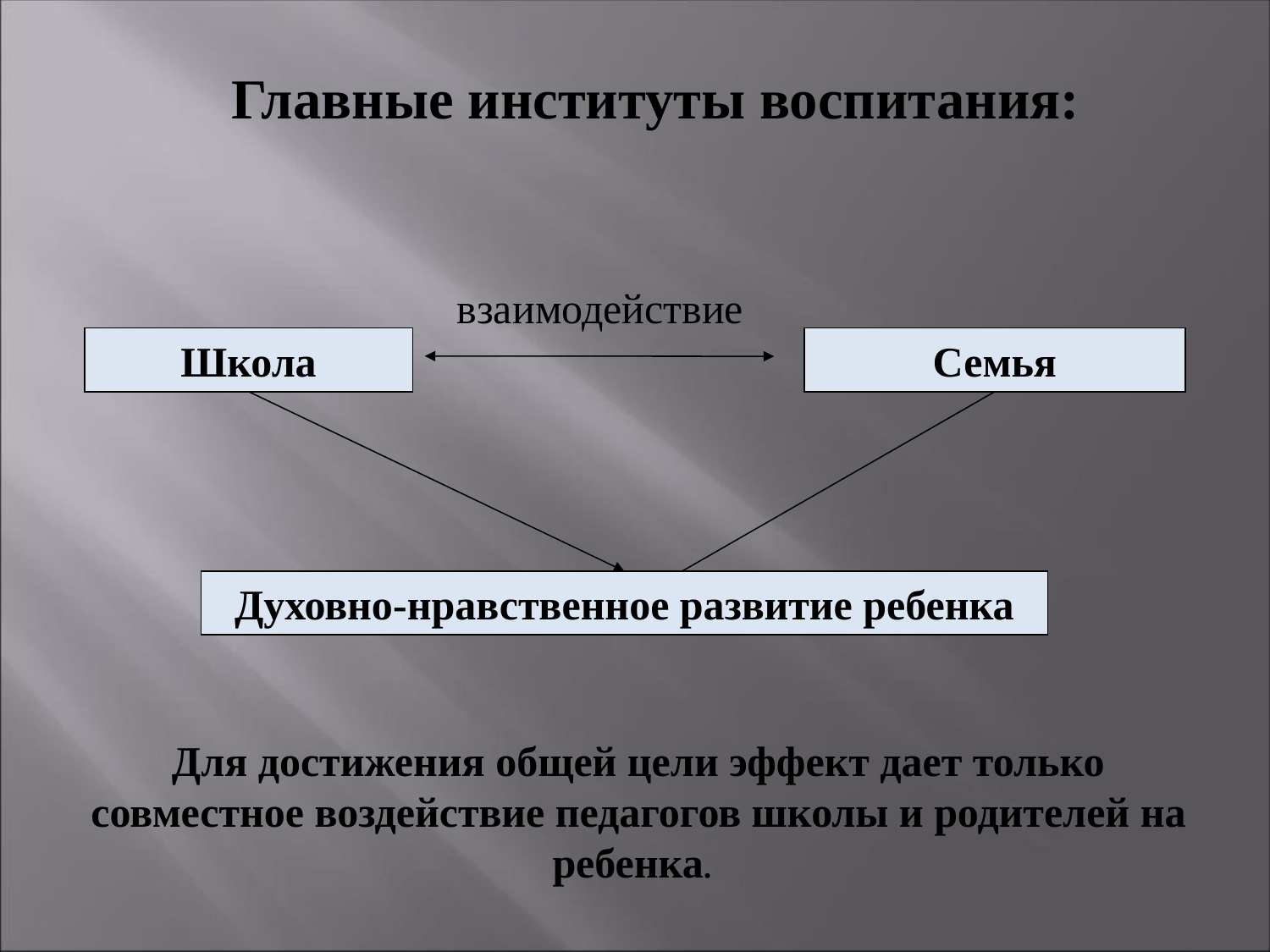

Главные институты воспитания:
взаимодействие
Школа
Семья
Духовно-нравственное развитие ребенка
Для достижения общей цели эффект дает только
совместное воздействие педагогов школы и родителей на ребенка.